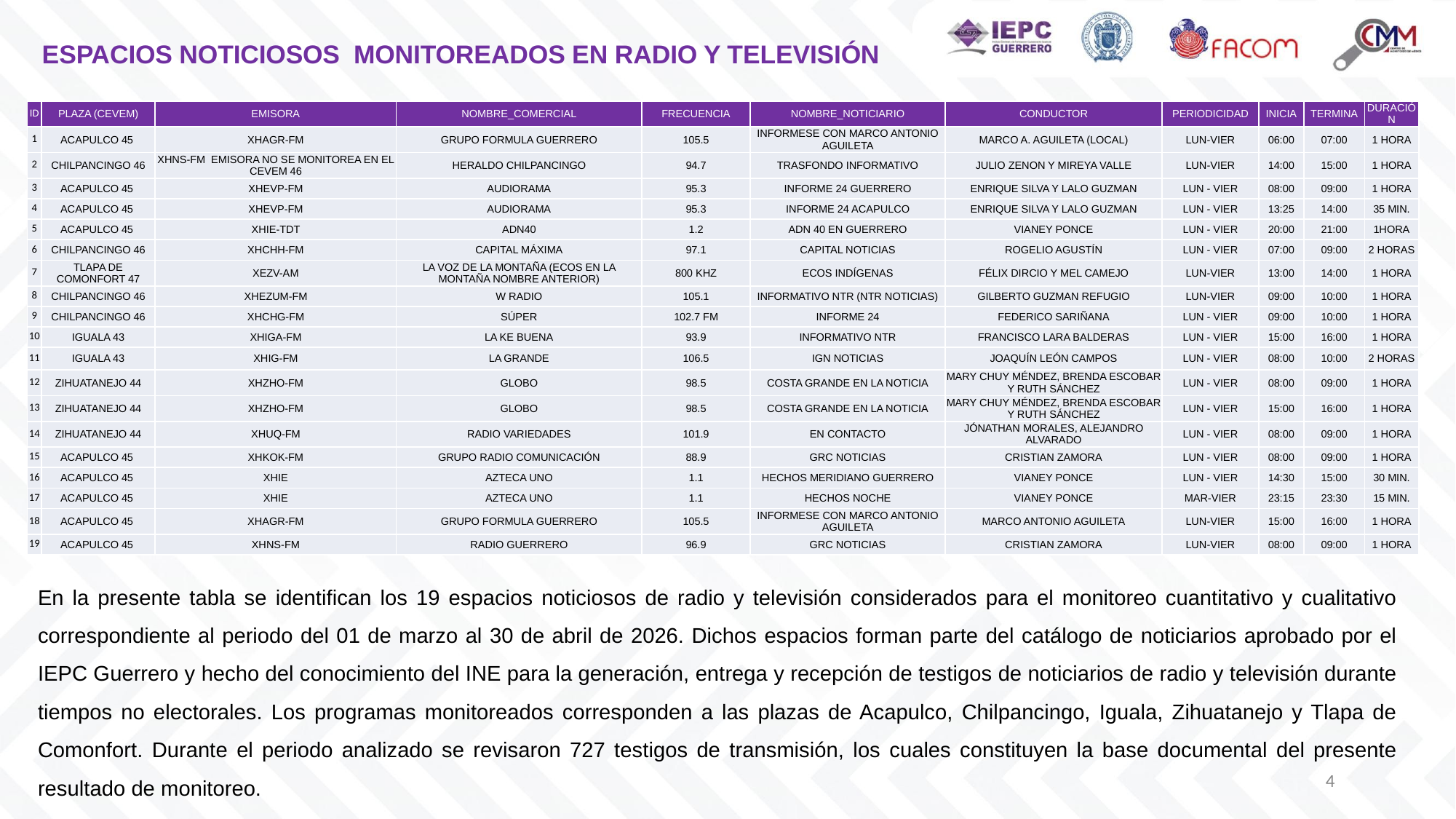

# ESPACIOS NOTICIOSOS  MONITOREADOS EN RADIO Y TELEVISIÓN
| ID | PLAZA (CEVEM) | EMISORA | NOMBRE\_COMERCIAL | FRECUENCIA | NOMBRE\_NOTICIARIO | CONDUCTOR | PERIODICIDAD | INICIA | TERMINA | DURACIÓN |
| --- | --- | --- | --- | --- | --- | --- | --- | --- | --- | --- |
| 1 | ACAPULCO 45 | XHAGR-FM | GRUPO FORMULA GUERRERO | 105.5 | INFORMESE CON MARCO ANTONIO AGUILETA | MARCO A. AGUILETA (LOCAL) | LUN-VIER | 06:00 | 07:00 | 1 HORA |
| 2 | CHILPANCINGO 46 | XHNS-FM EMISORA NO SE MONITOREA EN EL CEVEM 46 | HERALDO CHILPANCINGO | 94.7 | TRASFONDO INFORMATIVO | JULIO ZENON Y MIREYA VALLE | LUN-VIER | 14:00 | 15:00 | 1 HORA |
| 3 | ACAPULCO 45 | XHEVP-FM | AUDIORAMA | 95.3 | INFORME 24 GUERRERO | ENRIQUE SILVA Y LALO GUZMAN | LUN - VIER | 08:00 | 09:00 | 1 HORA |
| 4 | ACAPULCO 45 | XHEVP-FM | AUDIORAMA | 95.3 | INFORME 24 ACAPULCO | ENRIQUE SILVA Y LALO GUZMAN | LUN - VIER | 13:25 | 14:00 | 35 MIN. |
| 5 | ACAPULCO 45 | XHIE-TDT | ADN40 | 1.2 | ADN 40 EN GUERRERO | VIANEY PONCE | LUN - VIER | 20:00 | 21:00 | 1HORA |
| 6 | CHILPANCINGO 46 | XHCHH-FM | CAPITAL MÁXIMA | 97.1 | CAPITAL NOTICIAS | ROGELIO AGUSTÍN | LUN - VIER | 07:00 | 09:00 | 2 HORAS |
| 7 | TLAPA DE COMONFORT 47 | XEZV-AM | LA VOZ DE LA MONTAÑA (ECOS EN LA MONTAÑA NOMBRE ANTERIOR) | 800 KHZ | ECOS INDÍGENAS | FÉLIX DIRCIO Y MEL CAMEJO | LUN-VIER | 13:00 | 14:00 | 1 HORA |
| 8 | CHILPANCINGO 46 | XHEZUM-FM | W RADIO | 105.1 | INFORMATIVO NTR (NTR NOTICIAS) | GILBERTO GUZMAN REFUGIO | LUN-VIER | 09:00 | 10:00 | 1 HORA |
| 9 | CHILPANCINGO 46 | XHCHG-FM | SÚPER | 102.7 FM | INFORME 24 | FEDERICO SARIÑANA | LUN - VIER | 09:00 | 10:00 | 1 HORA |
| 10 | IGUALA 43 | XHIGA-FM | LA KE BUENA | 93.9 | INFORMATIVO NTR | FRANCISCO LARA BALDERAS | LUN - VIER | 15:00 | 16:00 | 1 HORA |
| 11 | IGUALA 43 | XHIG-FM | LA GRANDE | 106.5 | IGN NOTICIAS | JOAQUÍN LEÓN CAMPOS | LUN - VIER | 08:00 | 10:00 | 2 HORAS |
| 12 | ZIHUATANEJO 44 | XHZHO-FM | GLOBO | 98.5 | COSTA GRANDE EN LA NOTICIA | MARY CHUY MÉNDEZ, BRENDA ESCOBAR Y RUTH SÁNCHEZ | LUN - VIER | 08:00 | 09:00 | 1 HORA |
| 13 | ZIHUATANEJO 44 | XHZHO-FM | GLOBO | 98.5 | COSTA GRANDE EN LA NOTICIA | MARY CHUY MÉNDEZ, BRENDA ESCOBAR Y RUTH SÁNCHEZ | LUN - VIER | 15:00 | 16:00 | 1 HORA |
| 14 | ZIHUATANEJO 44 | XHUQ-FM | RADIO VARIEDADES | 101.9 | EN CONTACTO | JÓNATHAN MORALES, ALEJANDRO ALVARADO | LUN - VIER | 08:00 | 09:00 | 1 HORA |
| 15 | ACAPULCO 45 | XHKOK-FM | GRUPO RADIO COMUNICACIÓN | 88.9 | GRC NOTICIAS | CRISTIAN ZAMORA | LUN - VIER | 08:00 | 09:00 | 1 HORA |
| 16 | ACAPULCO 45 | XHIE | AZTECA UNO | 1.1 | HECHOS MERIDIANO GUERRERO | VIANEY PONCE | LUN - VIER | 14:30 | 15:00 | 30 MIN. |
| 17 | ACAPULCO 45 | XHIE | AZTECA UNO | 1.1 | HECHOS NOCHE | VIANEY PONCE | MAR-VIER | 23:15 | 23:30 | 15 MIN. |
| 18 | ACAPULCO 45 | XHAGR-FM | GRUPO FORMULA GUERRERO | 105.5 | INFORMESE CON MARCO ANTONIO AGUILETA | MARCO ANTONIO AGUILETA | LUN-VIER | 15:00 | 16:00 | 1 HORA |
| 19 | ACAPULCO 45 | XHNS-FM | RADIO GUERRERO | 96.9 | GRC NOTICIAS | CRISTIAN ZAMORA | LUN-VIER | 08:00 | 09:00 | 1 HORA |
En la presente tabla se identifican los 19 espacios noticiosos de radio y televisión considerados para el monitoreo cuantitativo y cualitativo correspondiente al periodo del 01 de marzo al 30 de abril de 2026. Dichos espacios forman parte del catálogo de noticiarios aprobado por el IEPC Guerrero y hecho del conocimiento del INE para la generación, entrega y recepción de testigos de noticiarios de radio y televisión durante tiempos no electorales. Los programas monitoreados corresponden a las plazas de Acapulco, Chilpancingo, Iguala, Zihuatanejo y Tlapa de Comonfort. Durante el periodo analizado se revisaron 727 testigos de transmisión, los cuales constituyen la base documental del presente resultado de monitoreo.
4